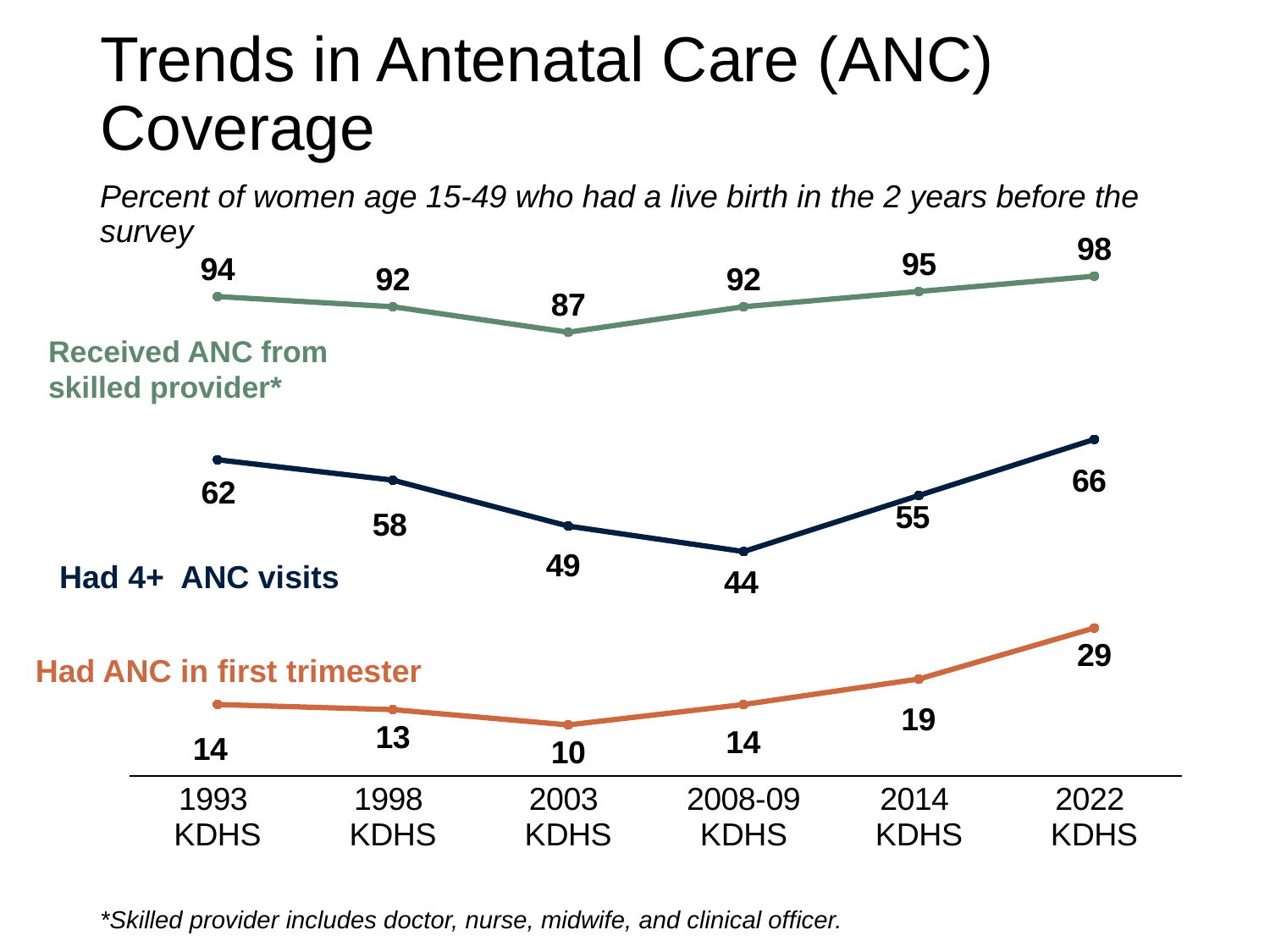

# Trends in Antenatal Care (ANC) Coverage
Percent of women age 15-49 who had a live birth in the 2 years before the survey

### Chart

| Category | Any ANC from a skilled provider | Had 4+ ANC visits | Had ANC in first trimester |
|---|---|---|---|
| 1993
KDHS | 94.0 | 62.0 | 14.0 |
| 1998
KDHS | 92.0 | 58.0 | 13.0 |
| 2003
KDHS | 87.0 | 49.0 | 10.0 |
| 2008-09 KDHS | 92.0 | 44.0 | 14.0 |
| 2014
KDHS | 95.0 | 55.0 | 19.0 |
| 2022
KDHS | 98.0 | 66.0 | 29.0 |
Received ANC from skilled provider*
Had 4+  ANC visits
Had ANC in first trimester
*Skilled provider includes doctor, nurse, midwife, and clinical officer.